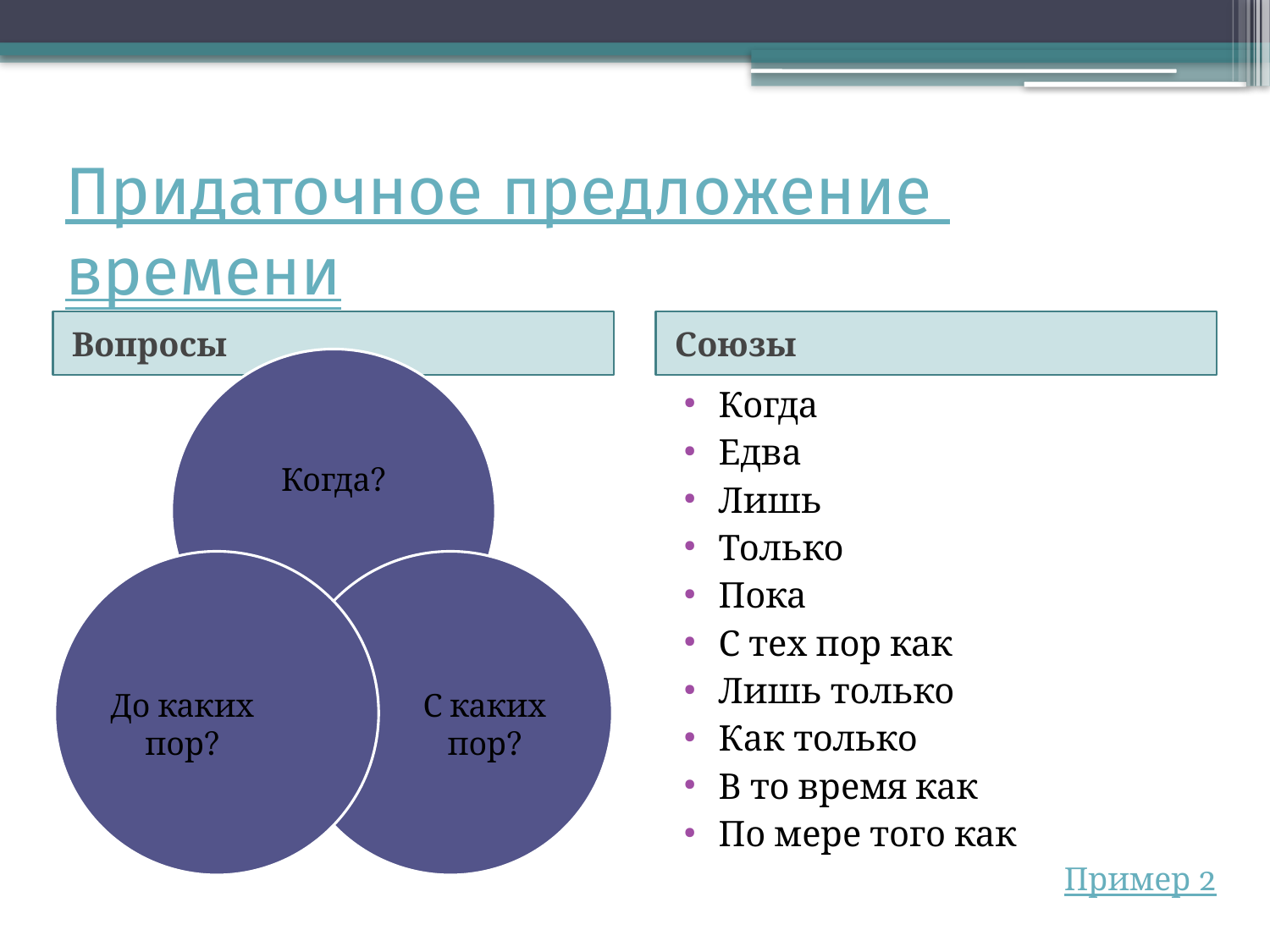

# Придаточное предложение времени
Вопросы
Союзы
Когда?
С каких пор?
До каких пор?
Когда
Едва
Лишь
Только
Пока
С тех пор как
Лишь только
Как только
В то время как
По мере того как

Пример 2